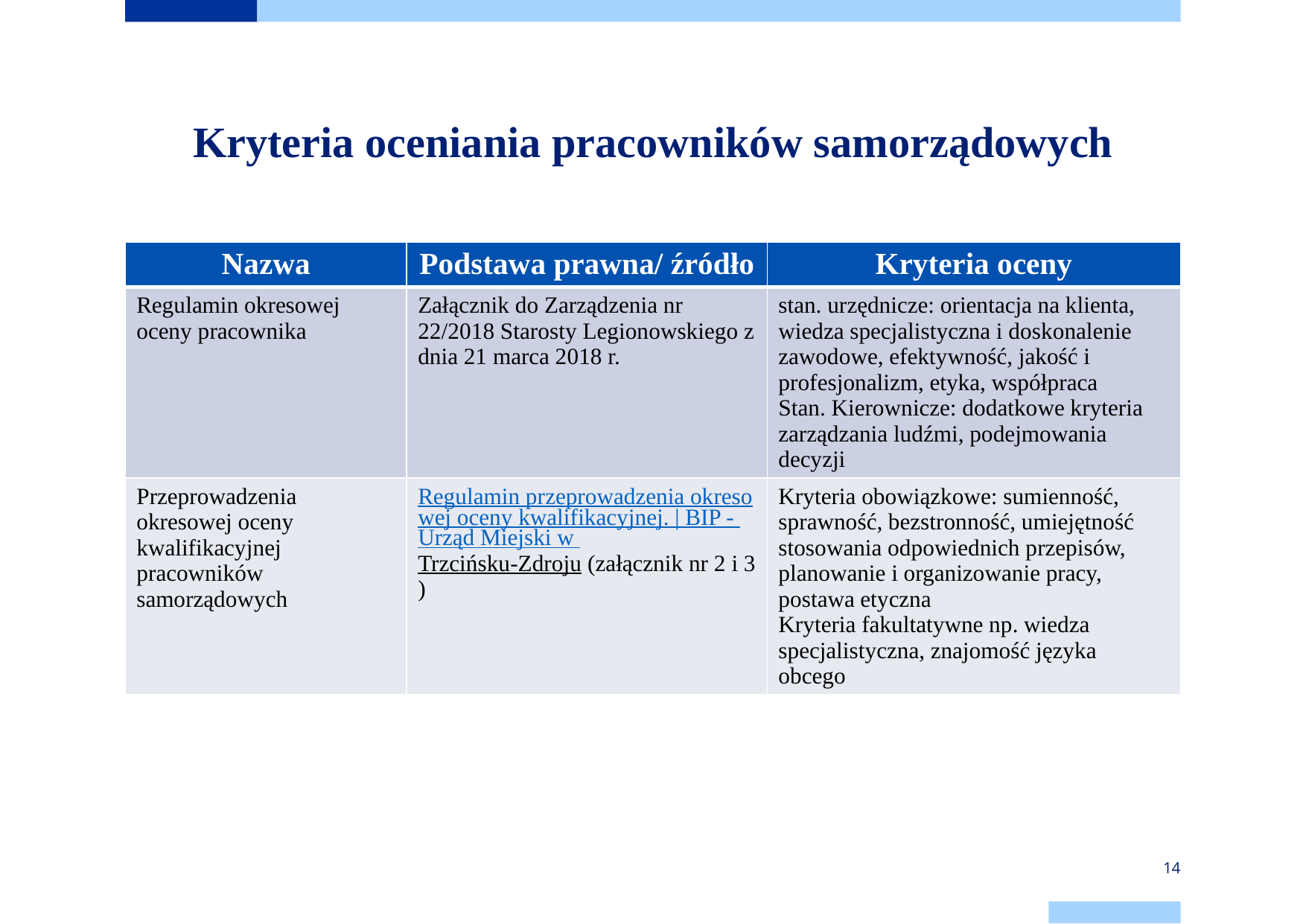

# Kryteria oceniania pracowników samorządowych
| Nazwa | Podstawa prawna/ źródło | Kryteria oceny |
| --- | --- | --- |
| Regulamin okresowej oceny pracownika | Załącznik do Zarządzenia nr 22/2018 Starosty Legionowskiego z dnia 21 marca 2018 r. | stan. urzędnicze: orientacja na klienta, wiedza specjalistyczna i doskonalenie zawodowe, efektywność, jakość i profesjonalizm, etyka, współpraca Stan. Kierownicze: dodatkowe kryteria zarządzania ludźmi, podejmowania decyzji |
| Przeprowadzenia okresowej oceny kwalifikacyjnej pracowników samorządowych | Regulamin przeprowadzenia okresowej oceny kwalifikacyjnej. | BIP - Urząd Miejski w Trzcińsku-Zdroju (załącznik nr 2 i 3 ) | Kryteria obowiązkowe: sumienność, sprawność, bezstronność, umiejętność stosowania odpowiednich przepisów, planowanie i organizowanie pracy, postawa etyczna Kryteria fakultatywne np. wiedza specjalistyczna, znajomość języka obcego |
14